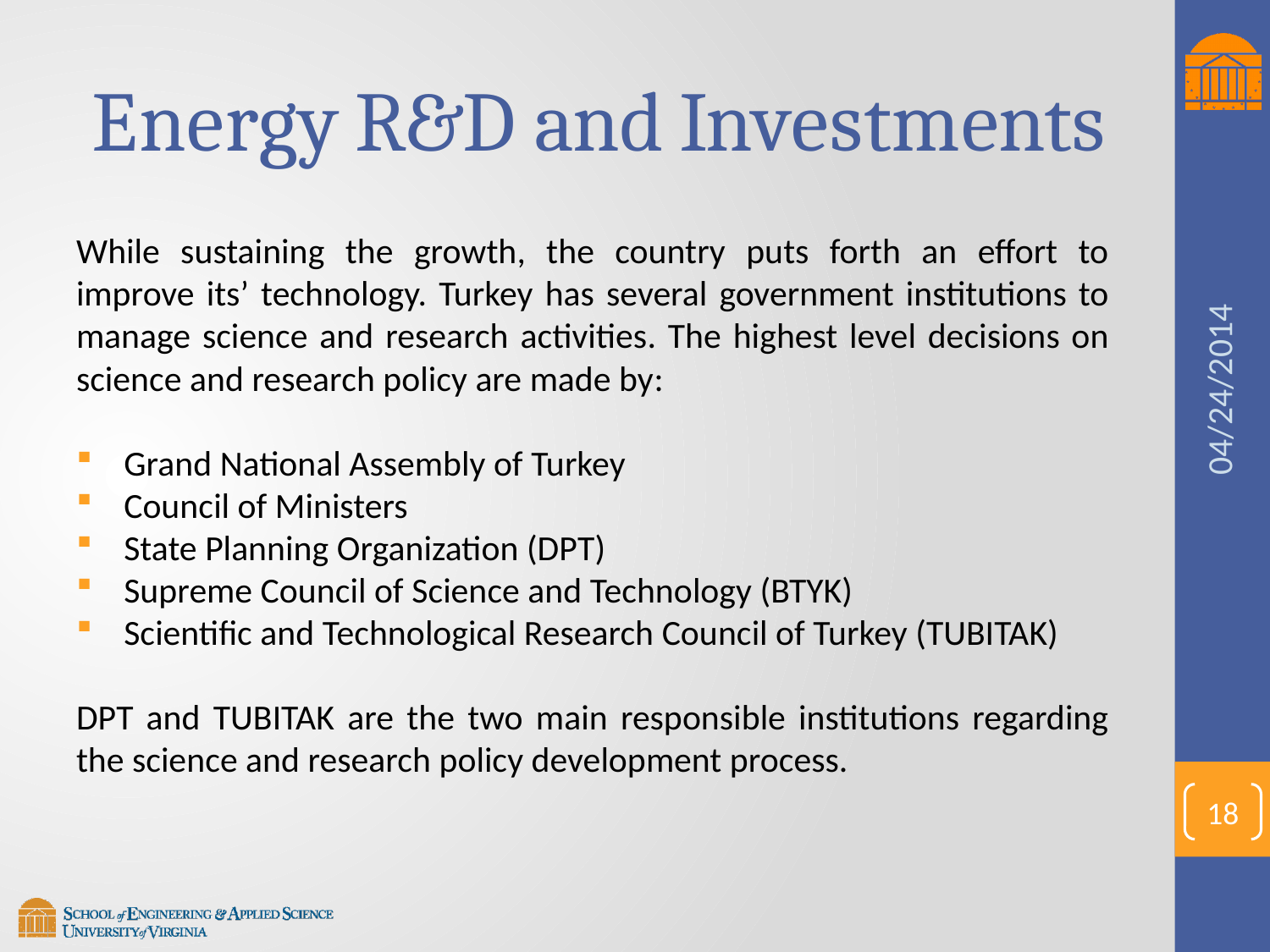

# Energy R&D and Investments
While sustaining the growth, the country puts forth an effort to improve its’ technology. Turkey has several government institutions to manage science and research activities. The highest level decisions on science and research policy are made by:

Grand National Assembly of Turkey
Council of Ministers
State Planning Organization (DPT)
Supreme Council of Science and Technology (BTYK)
Scientific and Technological Research Council of Turkey (TUBITAK)

DPT and TUBITAK are the two main responsible institutions regarding the science and research policy development process.
04/24/2014
18